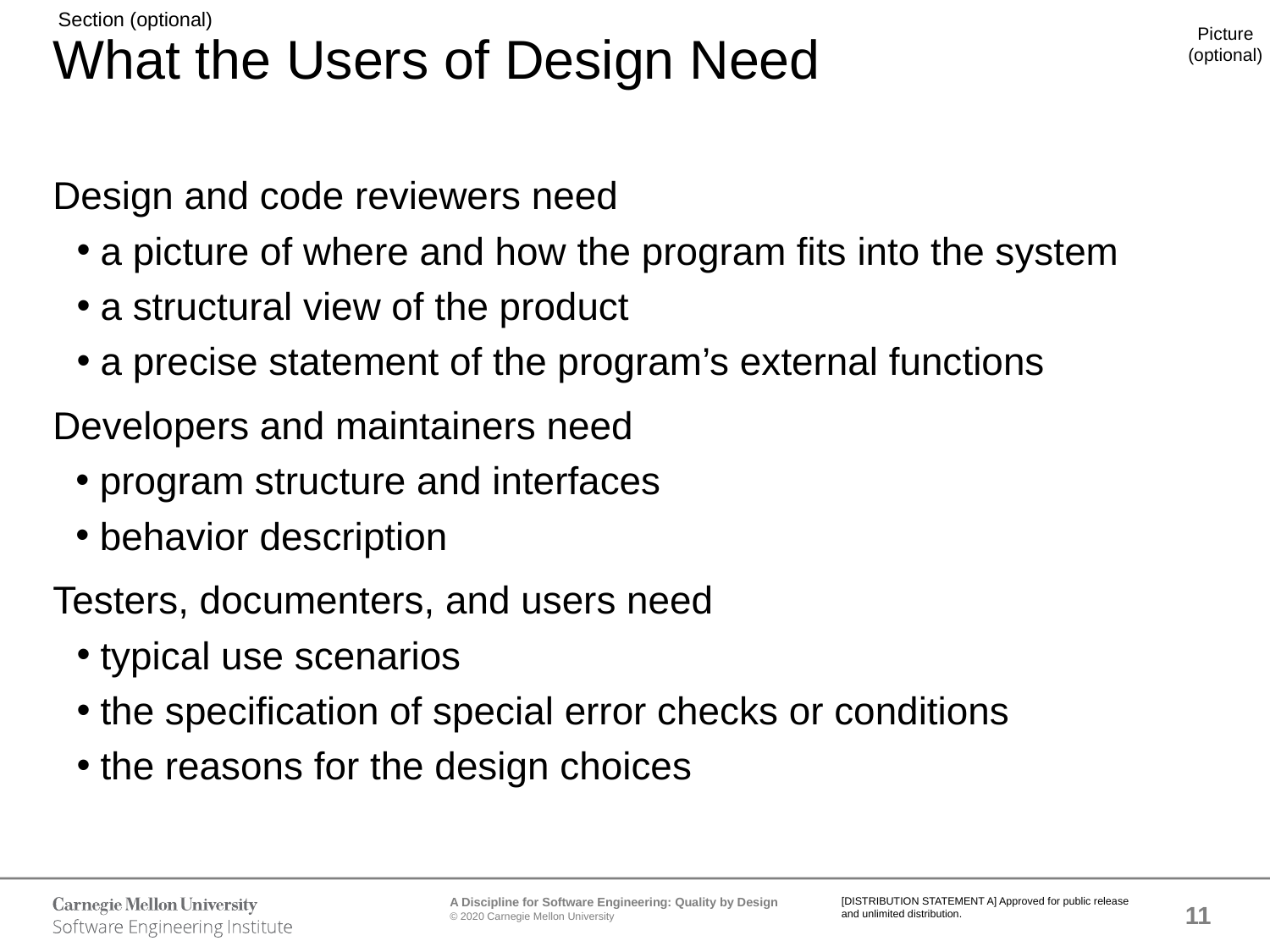

# What the Users of Design Need
Design and code reviewers need
a picture of where and how the program fits into the system
a structural view of the product
a precise statement of the program’s external functions
Developers and maintainers need
program structure and interfaces
behavior description
Testers, documenters, and users need
typical use scenarios
the specification of special error checks or conditions
the reasons for the design choices